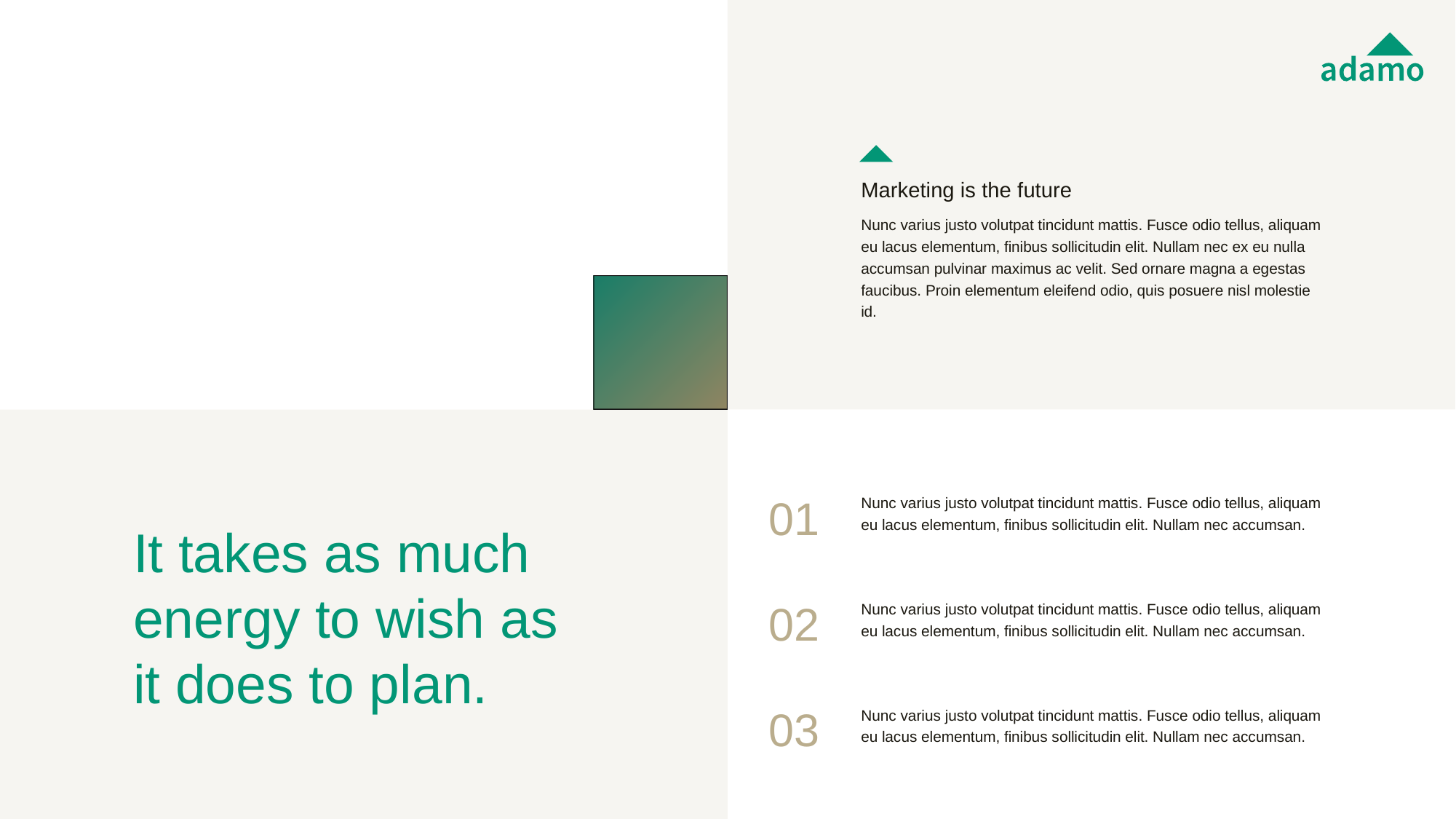

Marketing is the future
Nunc varius justo volutpat tincidunt mattis. Fusce odio tellus, aliquam eu lacus elementum, finibus sollicitudin elit. Nullam nec ex eu nulla accumsan pulvinar maximus ac velit. Sed ornare magna a egestas faucibus. Proin elementum eleifend odio, quis posuere nisl molestie id.

01
Nunc varius justo volutpat tincidunt mattis. Fusce odio tellus, aliquam eu lacus elementum, finibus sollicitudin elit. Nullam nec accumsan.
# It takes as much energy to wish as it does to plan.
02
Nunc varius justo volutpat tincidunt mattis. Fusce odio tellus, aliquam eu lacus elementum, finibus sollicitudin elit. Nullam nec accumsan.
03
Nunc varius justo volutpat tincidunt mattis. Fusce odio tellus, aliquam eu lacus elementum, finibus sollicitudin elit. Nullam nec accumsan.